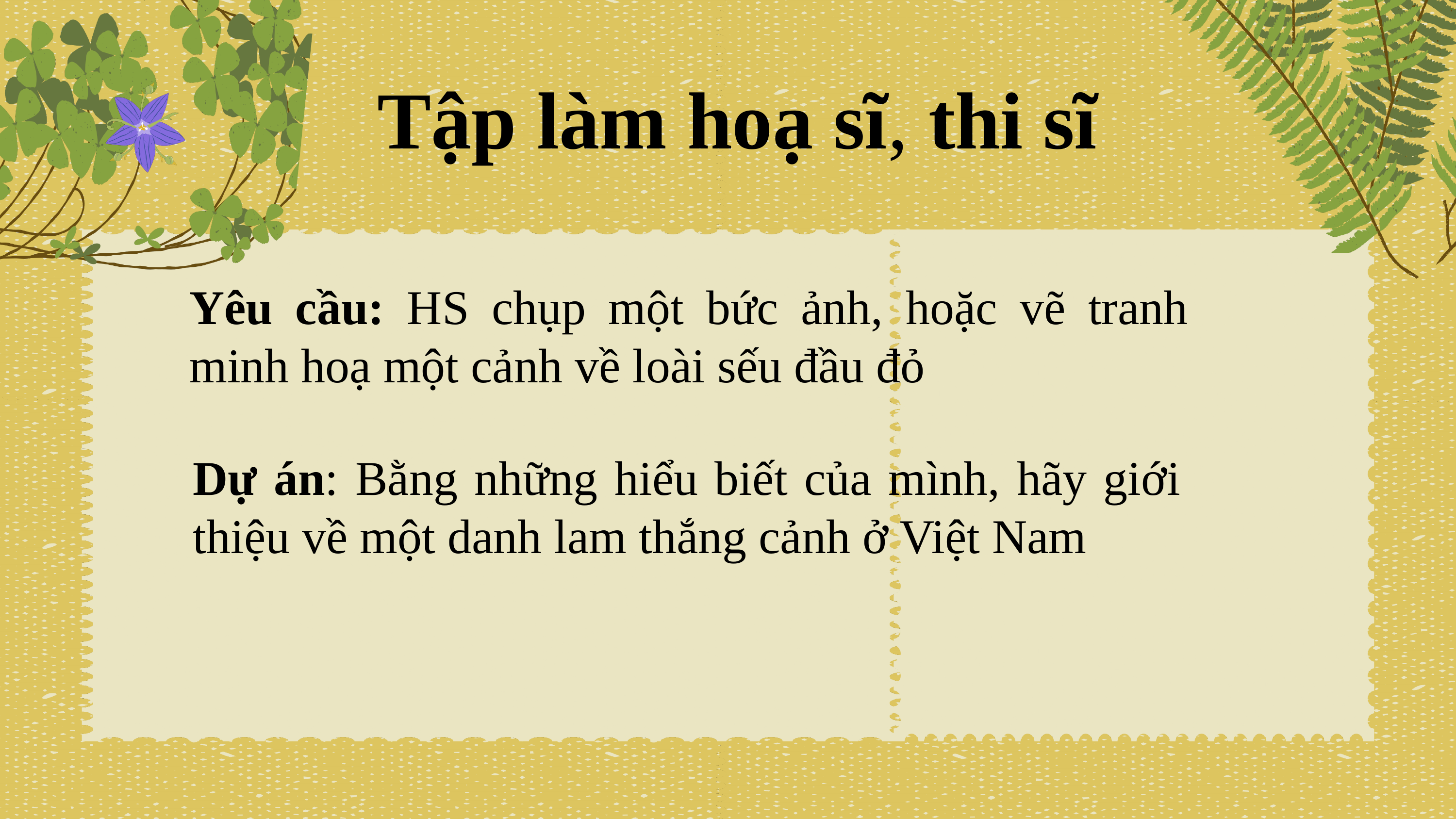

Tập làm hoạ sĩ, thi sĩ

Yêu cầu: HS chụp một bức ảnh, hoặc vẽ tranh minh hoạ một cảnh về loài sếu đầu đỏ
Dự án: Bằng những hiểu biết của mình, hãy giới thiệu về một danh lam thắng cảnh ở Việt Nam